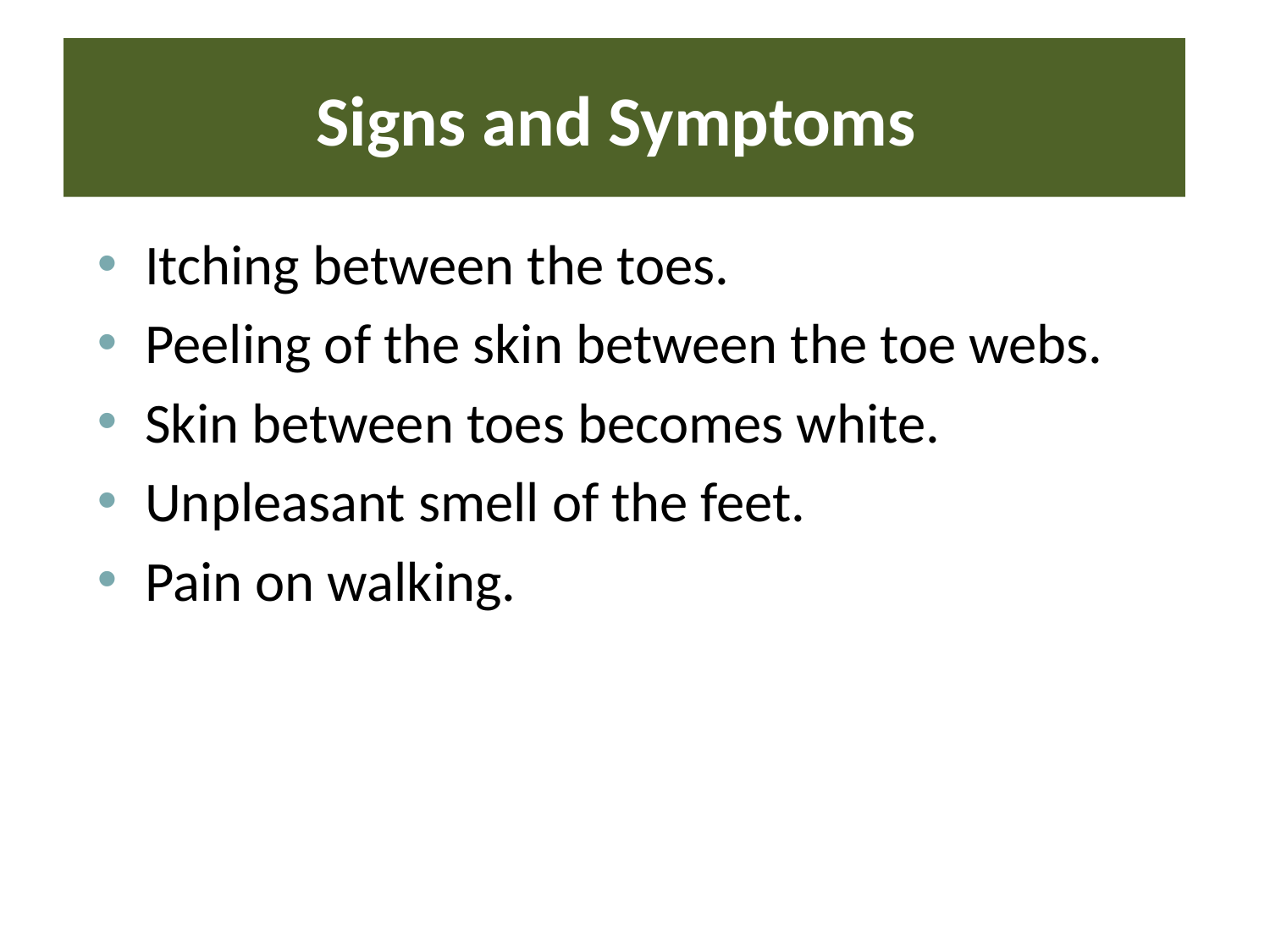

# Signs and Symptoms
Itching between the toes.
Peeling of the skin between the toe webs.
Skin between toes becomes white.
Unpleasant smell of the feet.
Pain on walking.